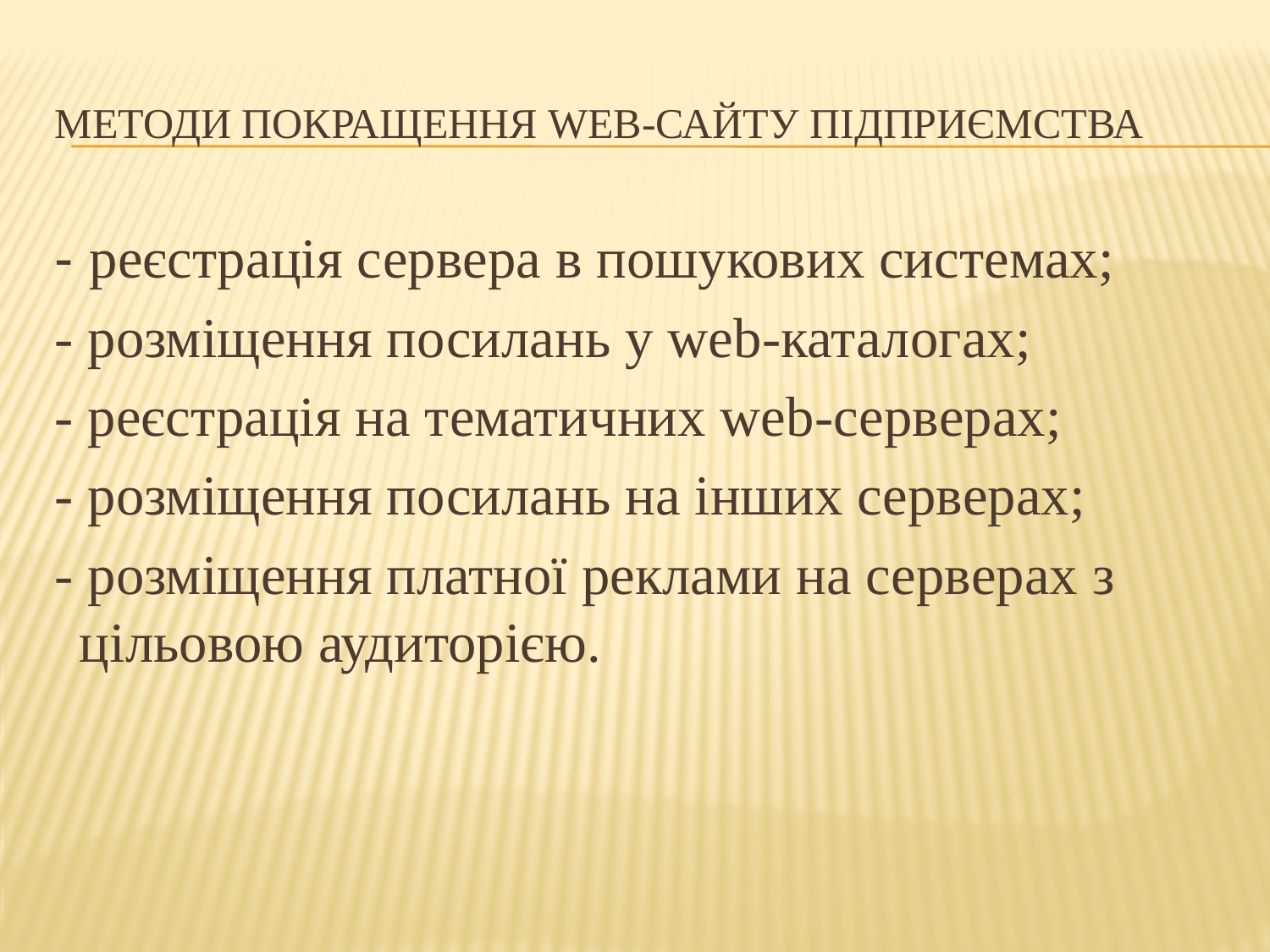

# методи покращення web-сайту підприємства
- реєстрація сервера в пошукових системах;
- розміщення посилань у web-каталогах;
- реєстрація на тематичних web-серверах;
- розміщення посилань на інших серверах;
- розміщення платної реклами на серверах з цільовою аудиторією.